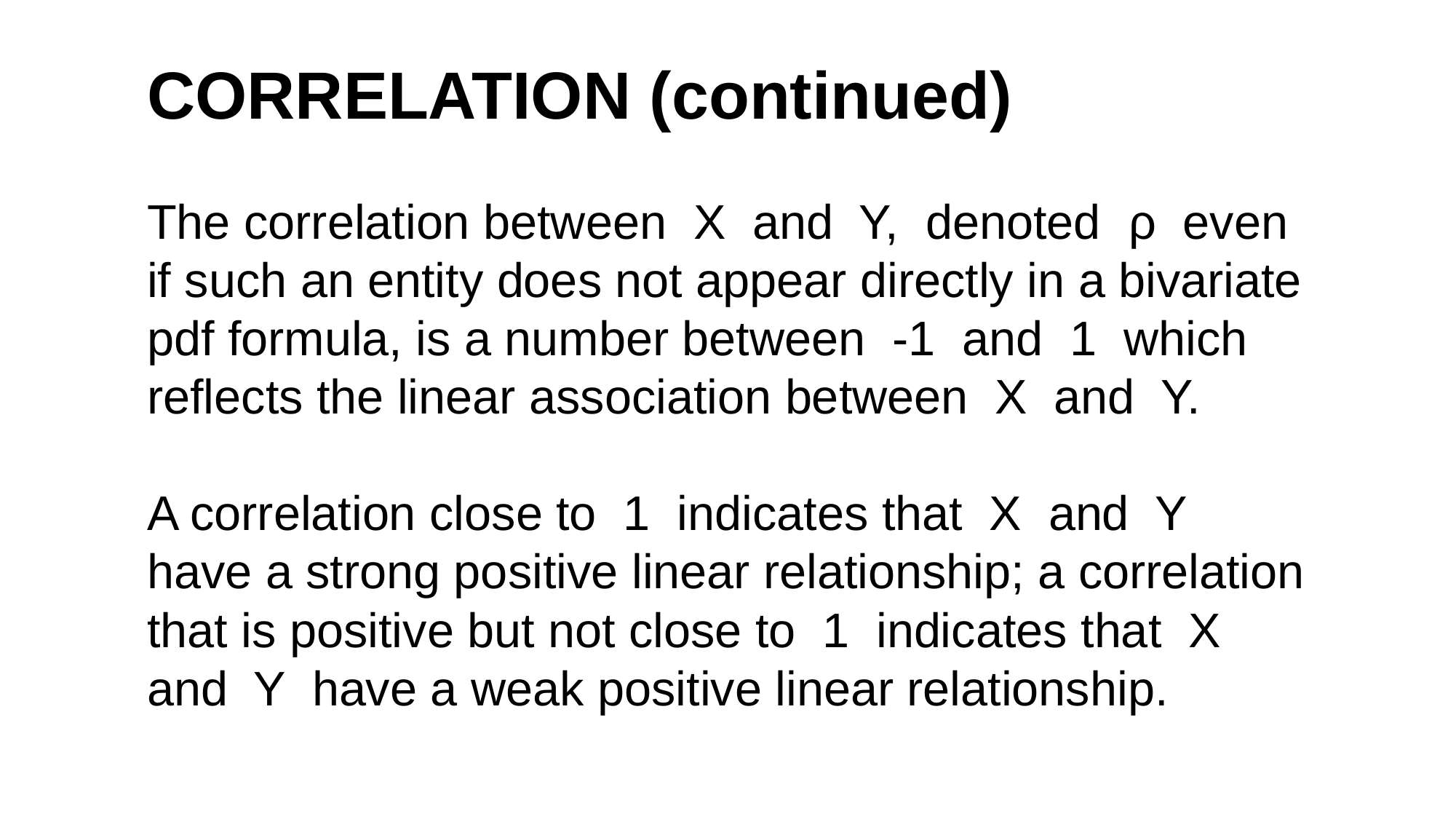

#
CORRELATION (continued)

The correlation between  X  and  Y,  denoted  ρ  even if such an entity does not appear directly in a bivariate pdf formula, is a number between  -1  and  1  which reflects the linear association between  X  and  Y.

A correlation close to  1  indicates that  X  and  Y  have a strong positive linear relationship; a correlation that is positive but not close to  1  indicates that  X  and  Y  have a weak positive linear relationship.